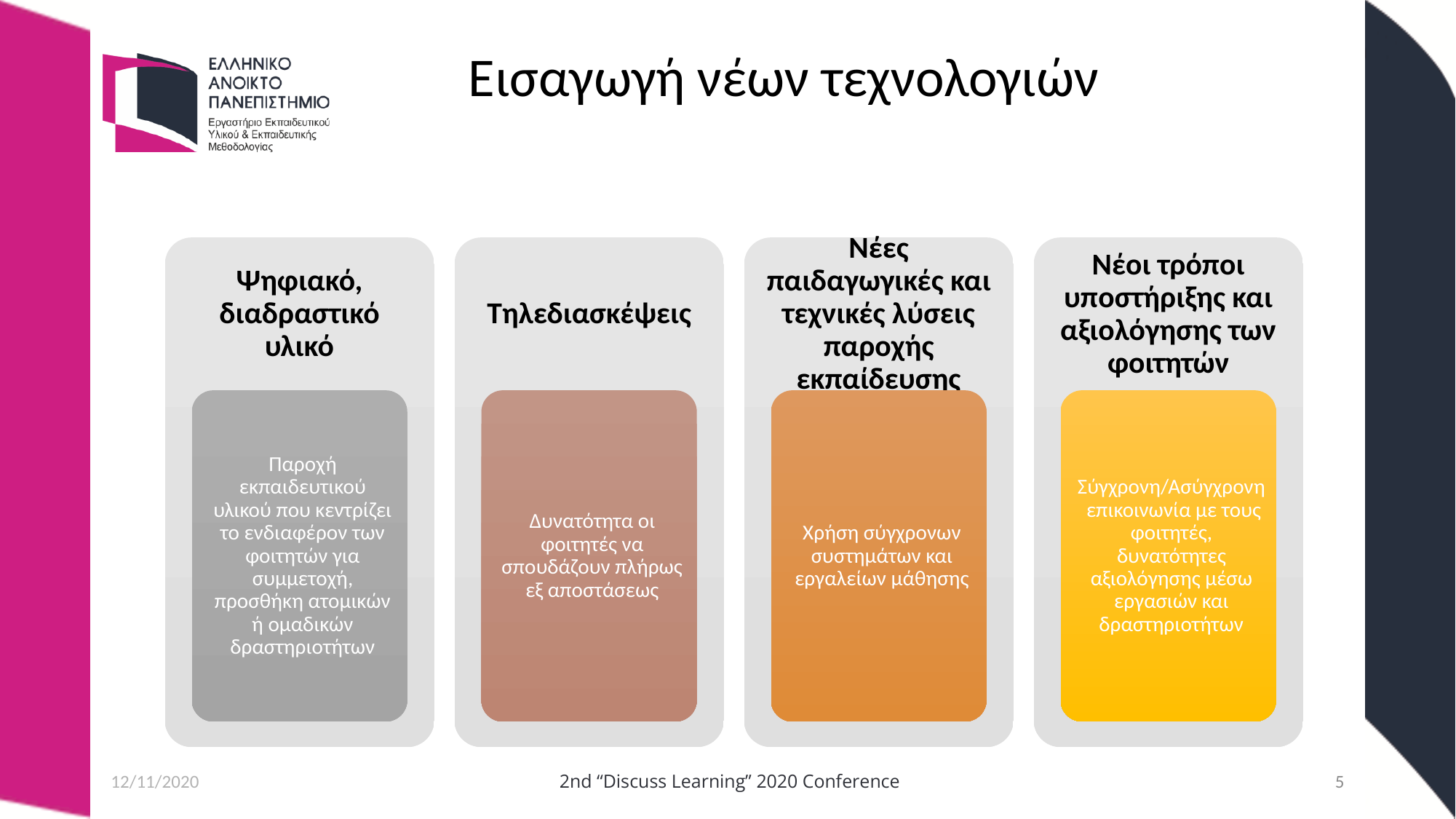

# Εισαγωγή νέων τεχνολογιών
Ψηφιακό, διαδραστικό υλικό
Παροχή εκπαιδευτικού υλικού που κεντρίζει το ενδιαφέρον των φοιτητών για συμμετοχή, προσθήκη ατομικών ή ομαδικών δραστηριοτήτων
Τηλεδιασκέψεις
Δυνατότητα οι φοιτητές να σπουδάζουν πλήρως εξ αποστάσεως
Νέες παιδαγωγικές και τεχνικές λύσεις παροχής εκπαίδευσης
Χρήση σύγχρονων συστημάτων και εργαλείων μάθησης
Νέοι τρόποι υποστήριξης και αξιολόγησης των φοιτητών
Σύγχρονη/Ασύγχρονη  επικοινωνία με τους φοιτητές, δυνατότητες αξιολόγησης μέσω εργασιών και δραστηριοτήτων
12/11/2020
 2nd “Discuss Learning” 2020 Conference
5